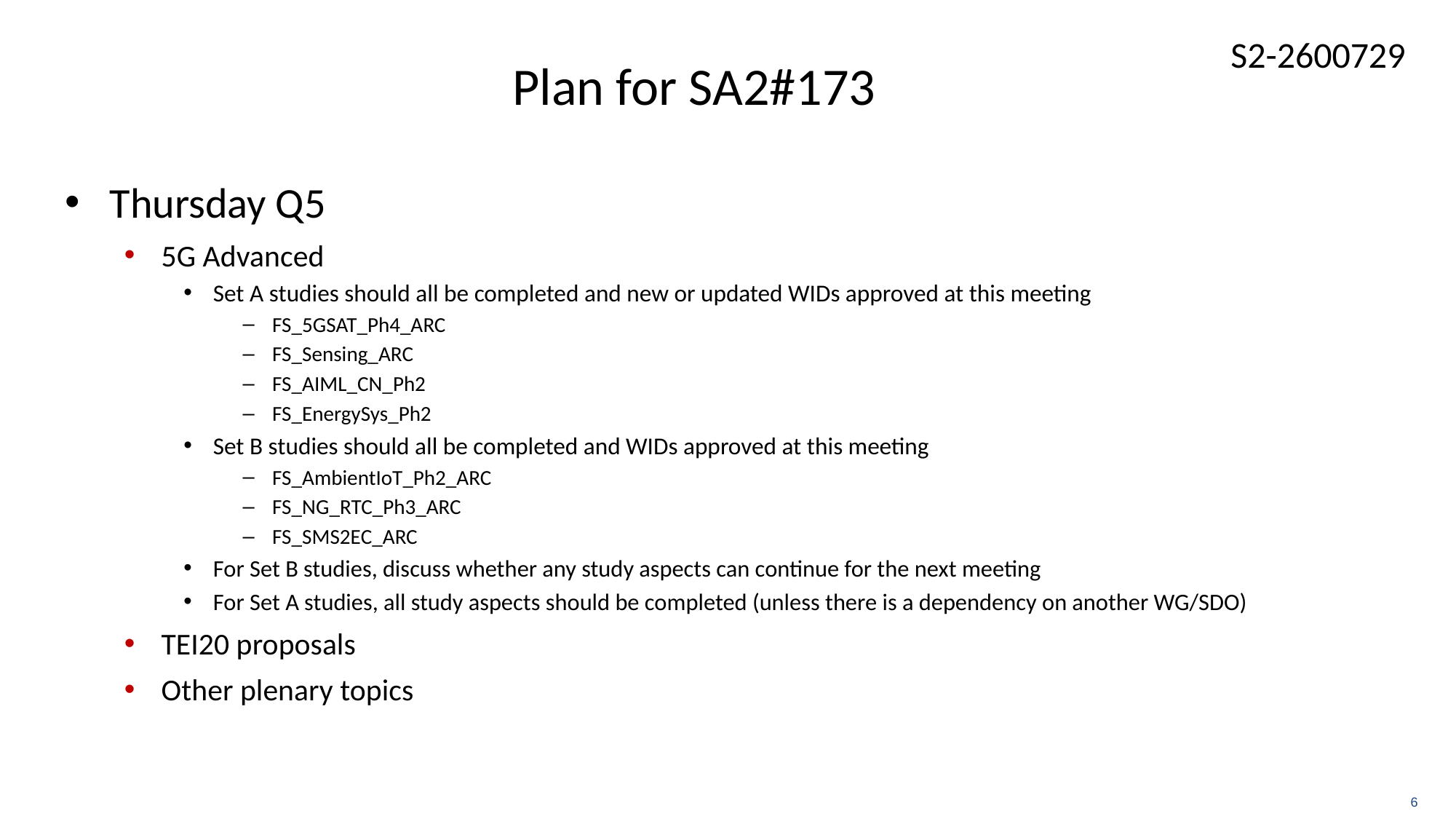

# Plan for SA2#173
Thursday Q5
5G Advanced
Set A studies should all be completed and new or updated WIDs approved at this meeting
FS_5GSAT_Ph4_ARC
FS_Sensing_ARC
FS_AIML_CN_Ph2
FS_EnergySys_Ph2
Set B studies should all be completed and WIDs approved at this meeting
FS_AmbientIoT_Ph2_ARC
FS_NG_RTC_Ph3_ARC
FS_SMS2EC_ARC
For Set B studies, discuss whether any study aspects can continue for the next meeting
For Set A studies, all study aspects should be completed (unless there is a dependency on another WG/SDO)
TEI20 proposals
Other plenary topics